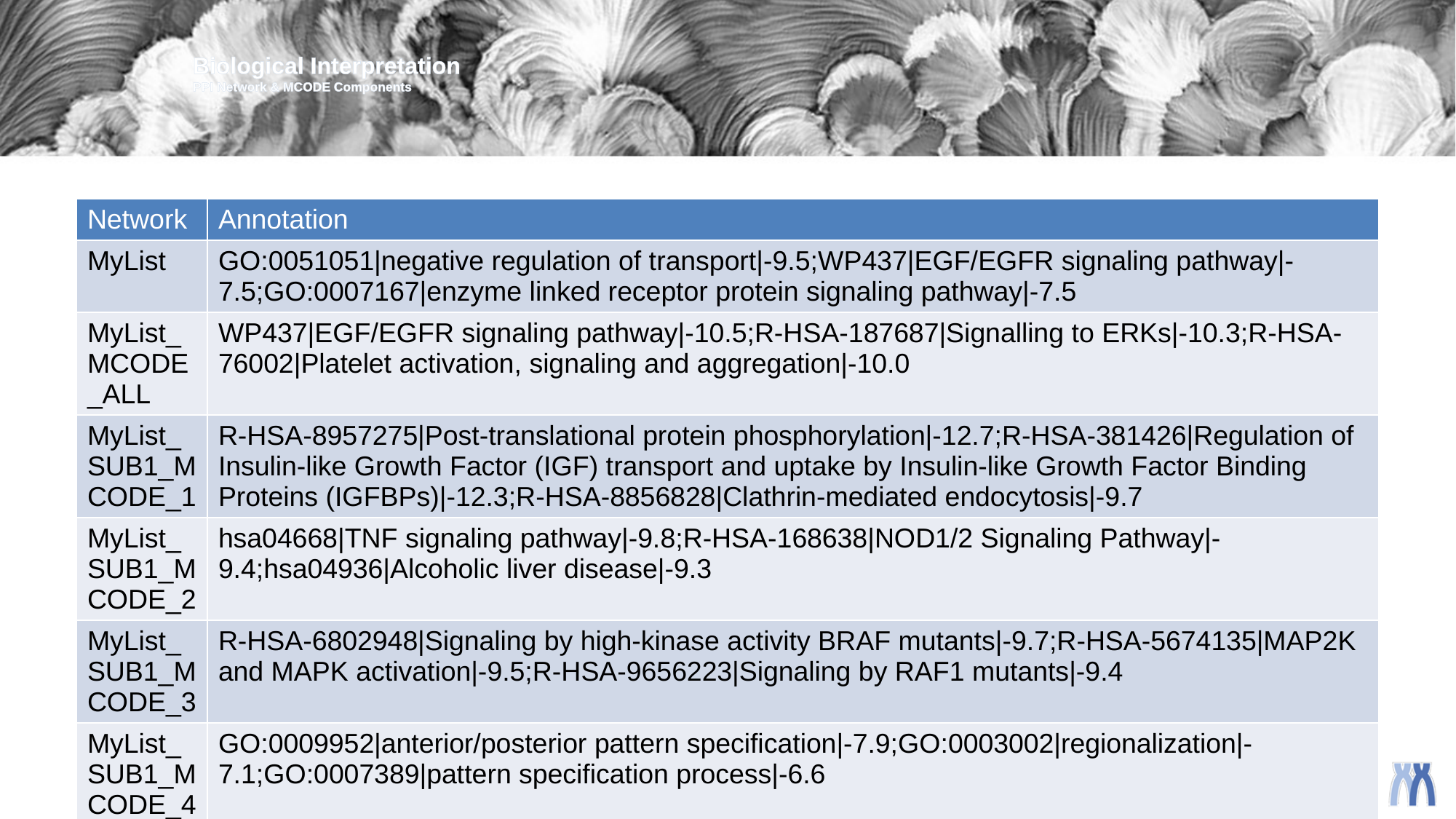

Biological Interpretation
PPI Network & MCODE Components
| Network | Annotation |
| --- | --- |
| MyList | GO:0051051|negative regulation of transport|-9.5;WP437|EGF/EGFR signaling pathway|-7.5;GO:0007167|enzyme linked receptor protein signaling pathway|-7.5 |
| MyList\_MCODE\_ALL | WP437|EGF/EGFR signaling pathway|-10.5;R-HSA-187687|Signalling to ERKs|-10.3;R-HSA-76002|Platelet activation, signaling and aggregation|-10.0 |
| MyList\_SUB1\_MCODE\_1 | R-HSA-8957275|Post-translational protein phosphorylation|-12.7;R-HSA-381426|Regulation of Insulin-like Growth Factor (IGF) transport and uptake by Insulin-like Growth Factor Binding Proteins (IGFBPs)|-12.3;R-HSA-8856828|Clathrin-mediated endocytosis|-9.7 |
| MyList\_SUB1\_MCODE\_2 | hsa04668|TNF signaling pathway|-9.8;R-HSA-168638|NOD1/2 Signaling Pathway|-9.4;hsa04936|Alcoholic liver disease|-9.3 |
| MyList\_SUB1\_MCODE\_3 | R-HSA-6802948|Signaling by high-kinase activity BRAF mutants|-9.7;R-HSA-5674135|MAP2K and MAPK activation|-9.5;R-HSA-9656223|Signaling by RAF1 mutants|-9.4 |
| MyList\_SUB1\_MCODE\_4 | GO:0009952|anterior/posterior pattern specification|-7.9;GO:0003002|regionalization|-7.1;GO:0007389|pattern specification process|-6.6 |
| MyList\_SUB1\_MCODE\_5 | R-HSA-163125|Post-translational modification: synthesis of GPI-anchored proteins|-10.1 |
| MyList\_SUB1\_MCODE\_6 | GO:0002685|regulation of leukocyte migration|-5.8;GO:0071345|cellular response to cytokine stimulus|-4.3;GO:0034097|response to cytokine|-4.1 |
| MyList\_SUB1\_MCODE\_7 | R-HSA-373076|Class A/1 (Rhodopsin-like receptors)|-5.9;R-HSA-500792|GPCR ligand binding|-5.4;GO:0030335|positive regulation of cell migration|-5.2 |
| MyList\_SUB1\_MCODE\_8 | R-HSA-3238698|WNT ligand biogenesis and trafficking|-9.2;GO:0032456|endocytic recycling|-8.0;GO:0042147|retrograde transport, endosome to Golgi|-7.7 |